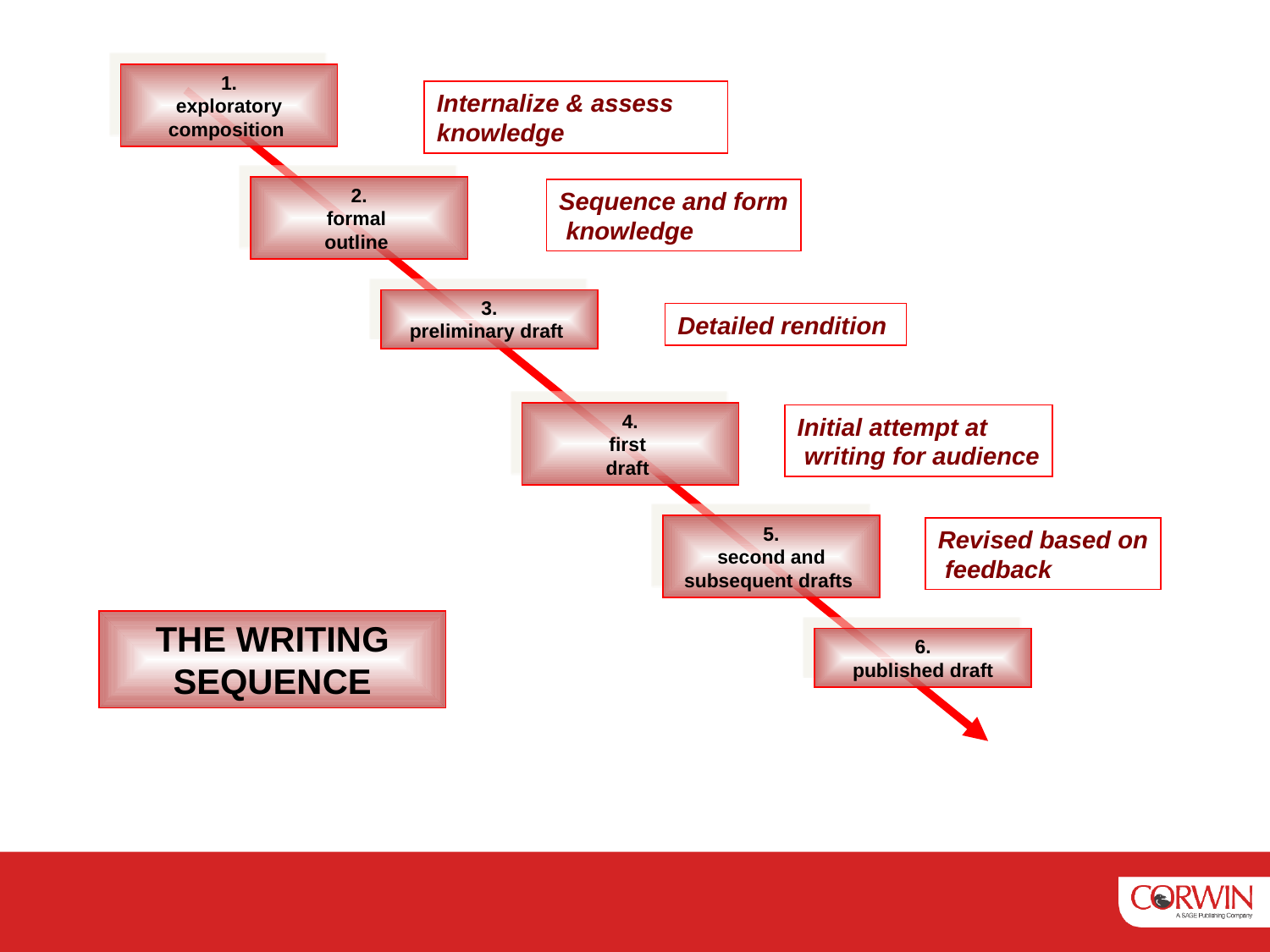

1.
exploratory composition
Internalize & assess knowledge

2.
formal
outline
Sequence and form
 knowledge
3.
preliminary draft
Detailed rendition
4.
first
draft
Initial attempt at
 writing for audience
5.
second and subsequent drafts
Revised based on
 feedback
THE WRITING SEQUENCE
6.
published draft